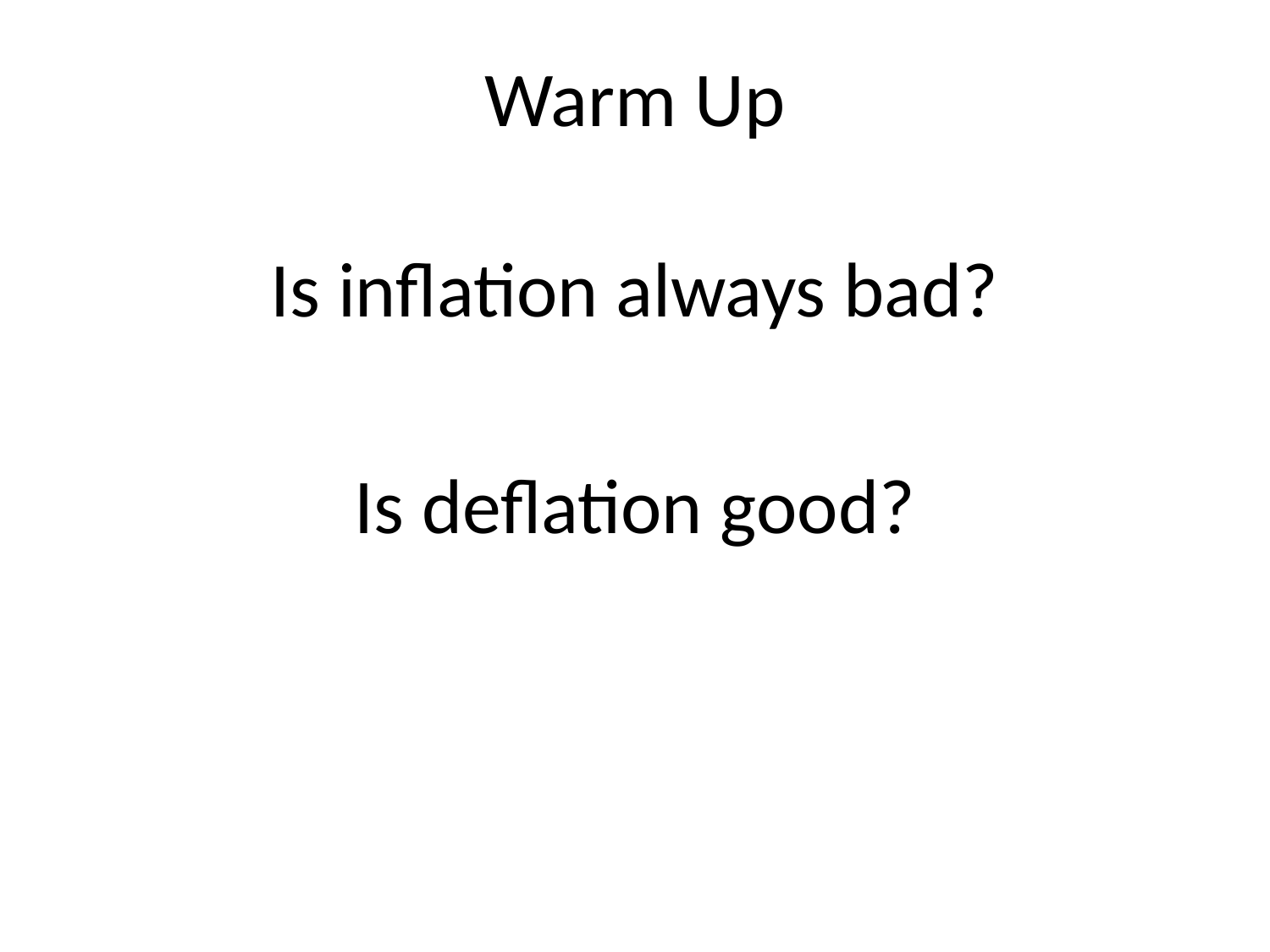

# Warm Up
Is inflation always bad?

Is deflation good?